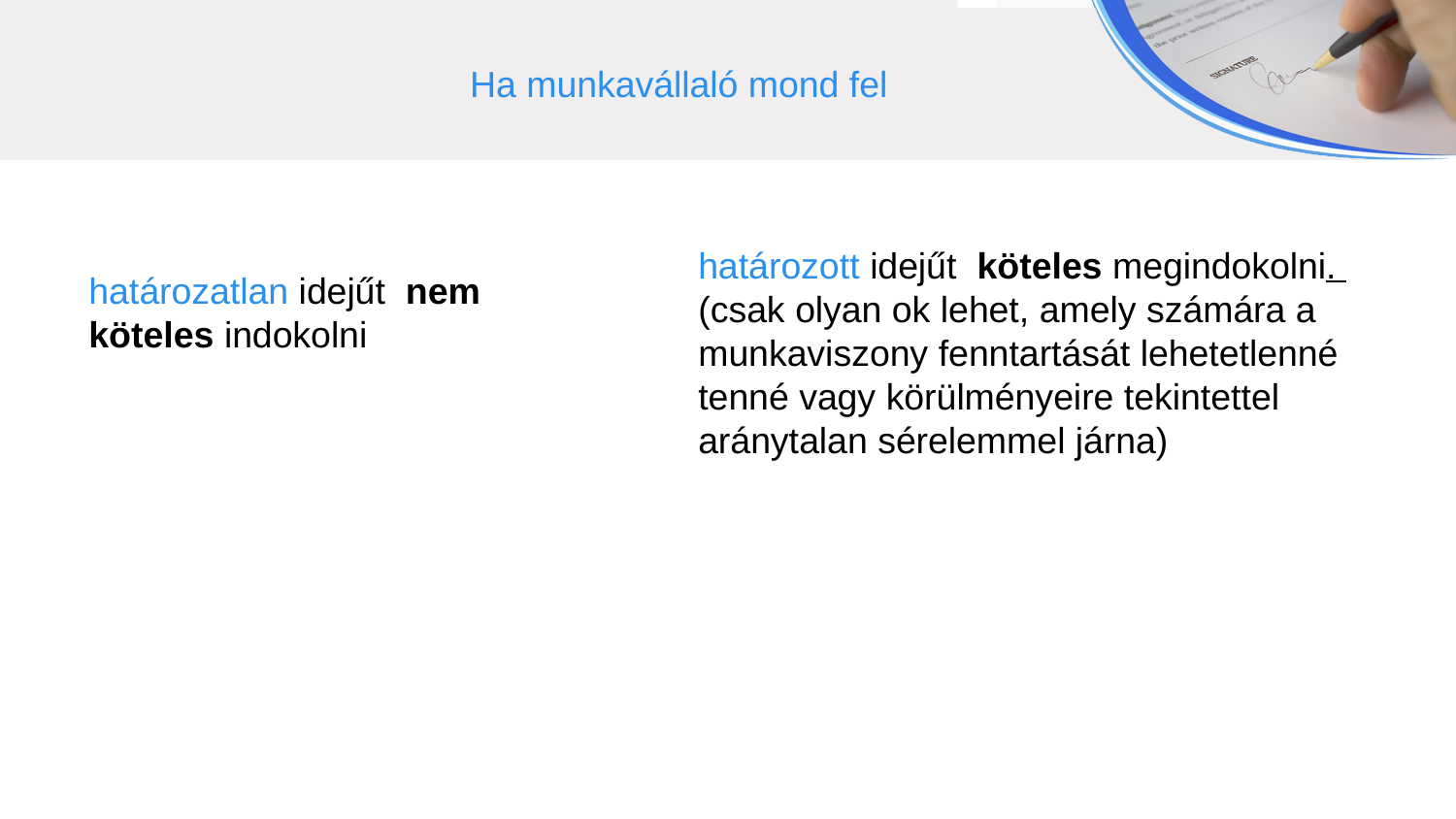

Ha munkavállaló mond fel

határozott idejűt  köteles megindokolni.
(csak olyan ok lehet, amely számára a
munkaviszony fenntartását lehetetlenné
tenné vagy körülményeire tekintettel
aránytalan sérelemmel járna)

határozatlan idejűt  nem köteles indokolni